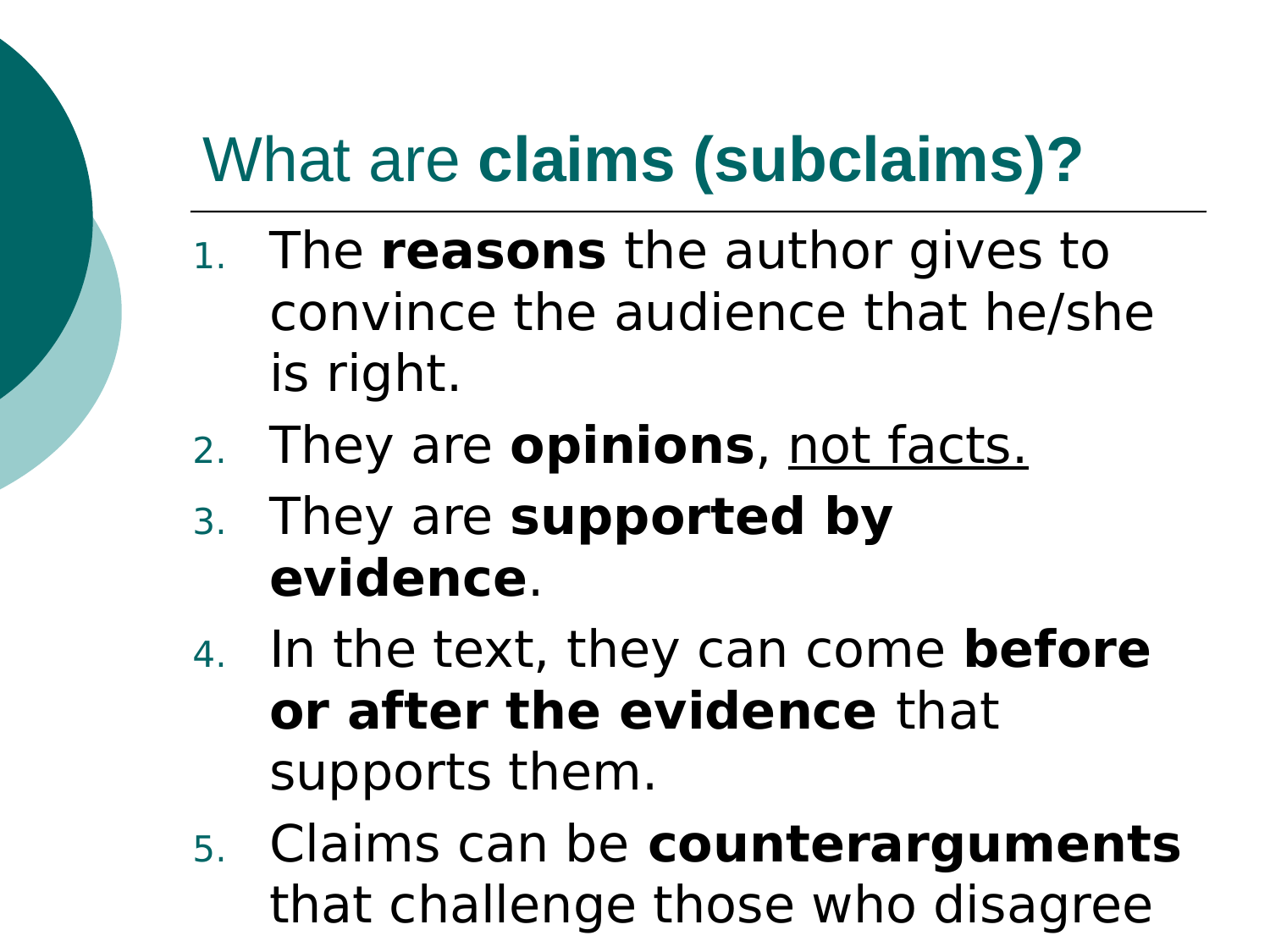

# What are claims (subclaims)?
The reasons the author gives to convince the audience that he/she is right.
They are opinions, not facts.
They are supported by evidence.
In the text, they can come before or after the evidence that supports them.
Claims can be counterarguments that challenge those who disagree
(continue Diagram)